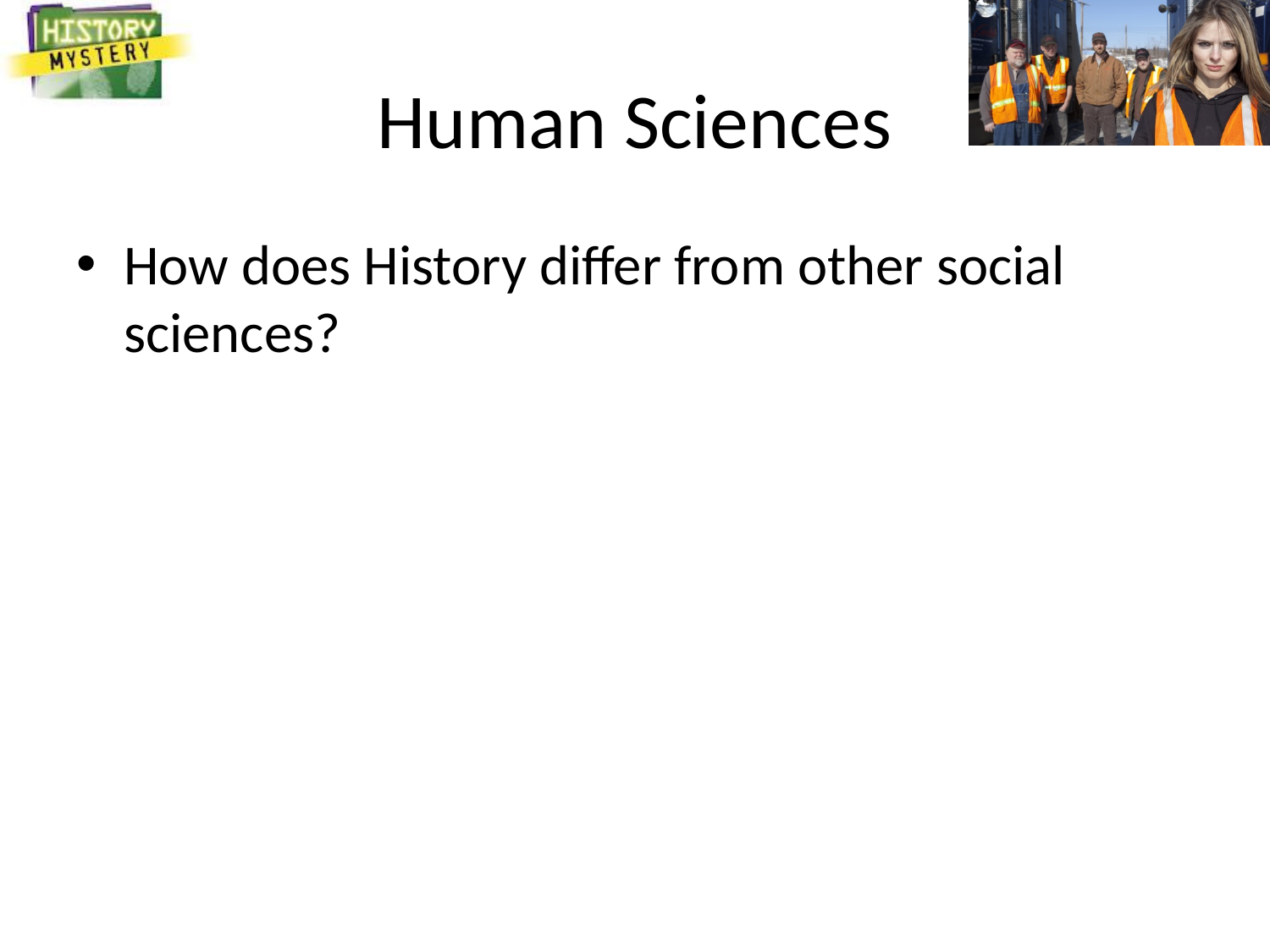

# Human Sciences
How does History differ from other social sciences?